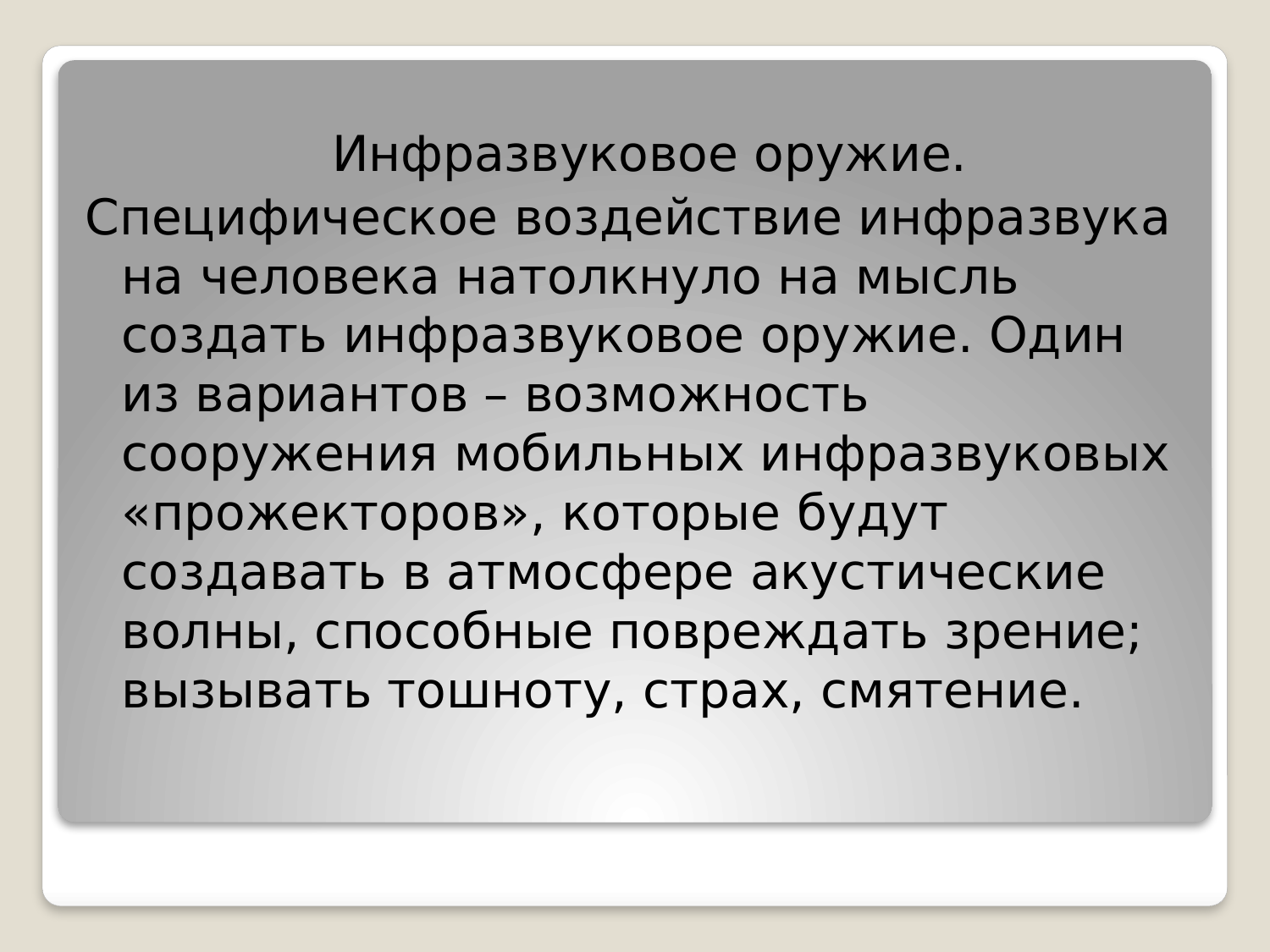

Инфразвуковое оружие.
Специфическое воздействие инфразвука на человека натолкнуло на мысль создать инфразвуковое оружие. Один из вариантов – возможность сооружения мобильных инфразвуковых «прожекторов», которые будут создавать в атмосфере акустические волны, способные повреждать зрение; вызывать тошноту, страх, смятение.

#